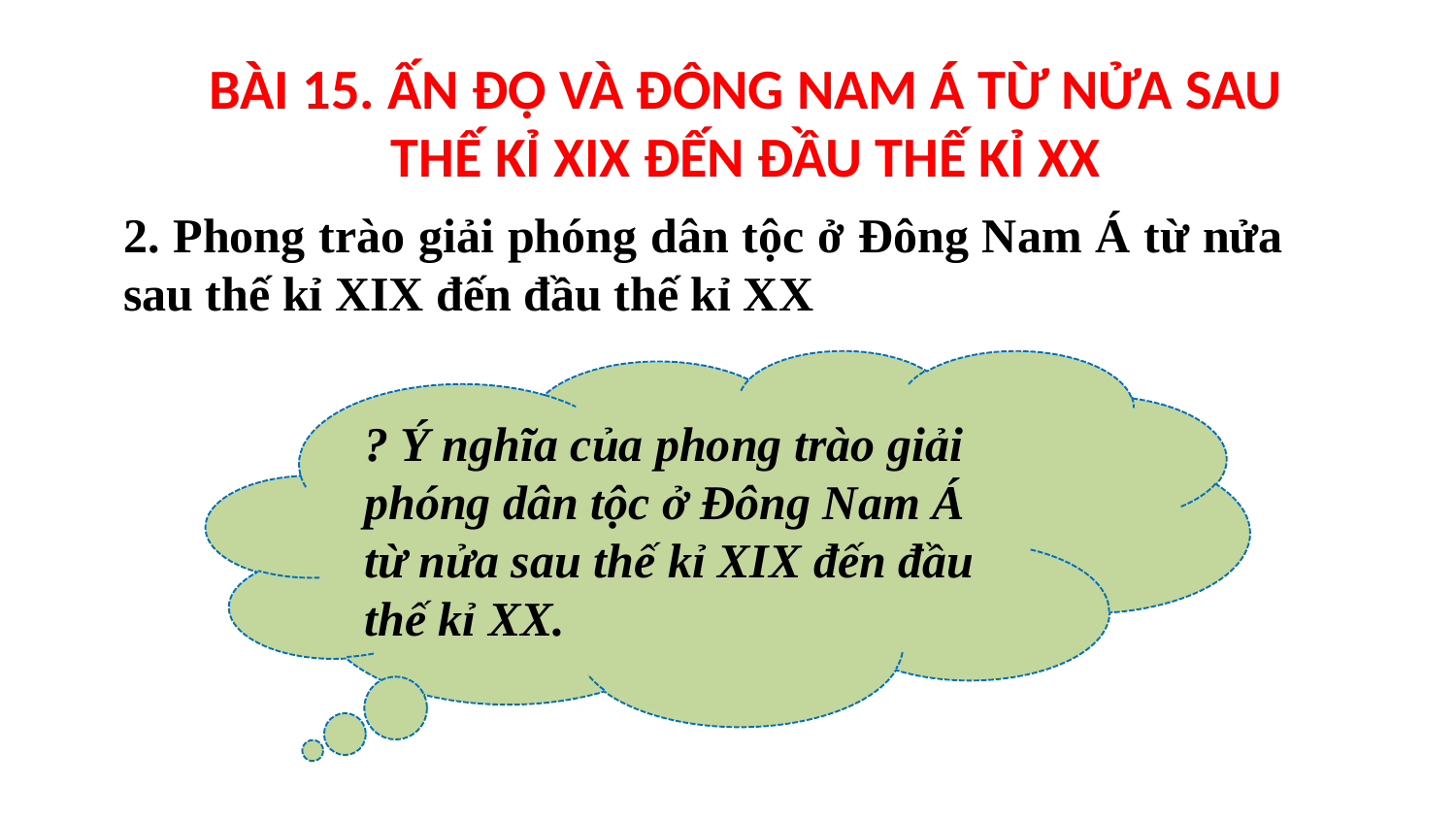

BÀI 15. ẤN ĐỘ VÀ ĐÔNG NAM Á TỪ NỬA SAU THẾ KỈ XIX ĐẾN ĐẦU THẾ KỈ XX
2. Phong trào giải phóng dân tộc ở Đông Nam Á từ nửa sau thế kỉ XIX đến đầu thế kỉ XX
? Ý nghĩa của phong trào giải phóng dân tộc ở Đông Nam Á từ nửa sau thế kỉ XIX đến đầu thế kỉ XX.